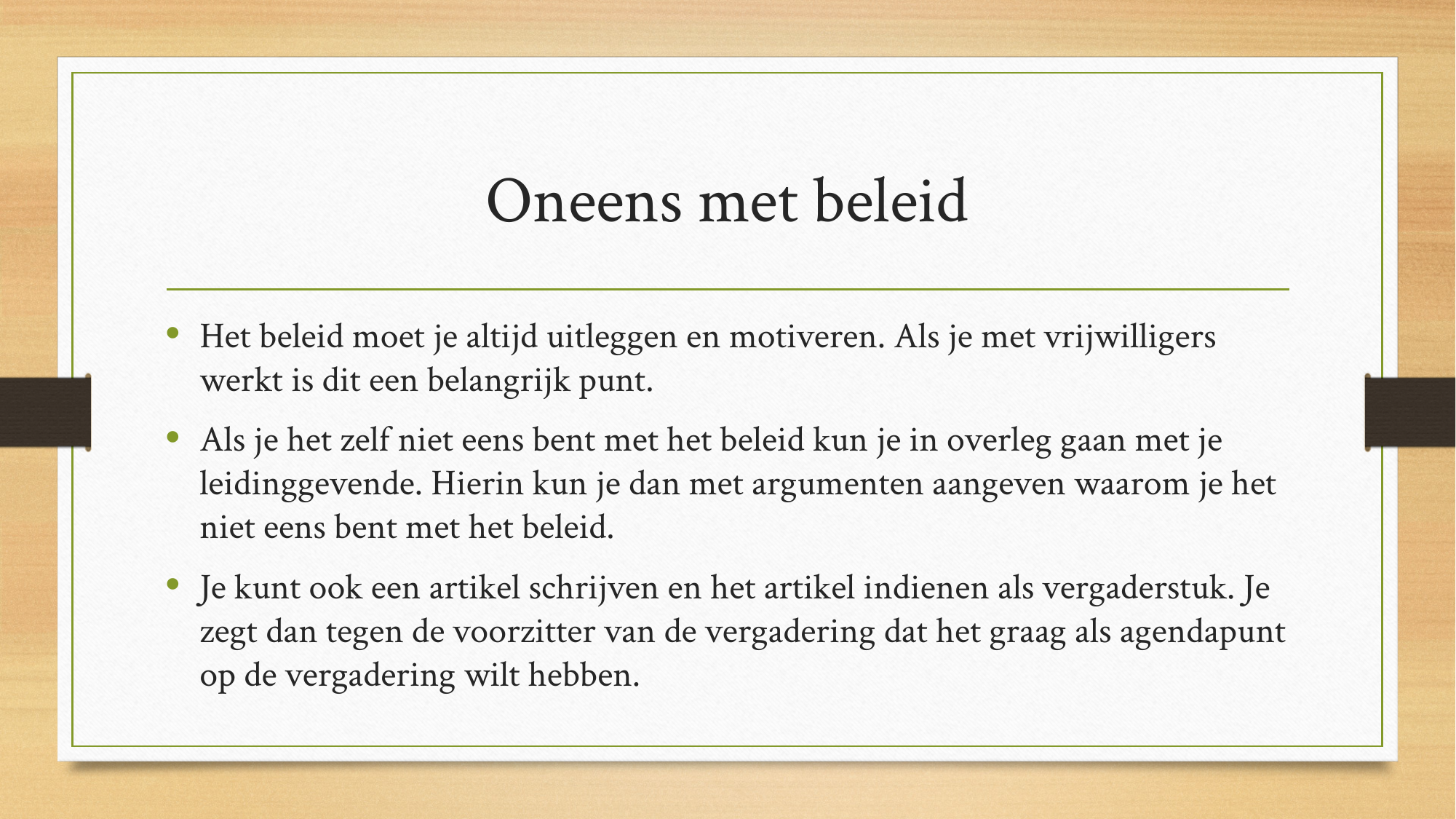

# Oneens met beleid
Het beleid moet je altijd uitleggen en motiveren. Als je met vrijwilligers werkt is dit een belangrijk punt.
Als je het zelf niet eens bent met het beleid kun je in overleg gaan met je leidinggevende. Hierin kun je dan met argumenten aangeven waarom je het niet eens bent met het beleid.
Je kunt ook een artikel schrijven en het artikel indienen als vergaderstuk. Je zegt dan tegen de voorzitter van de vergadering dat het graag als agendapunt op de vergadering wilt hebben.